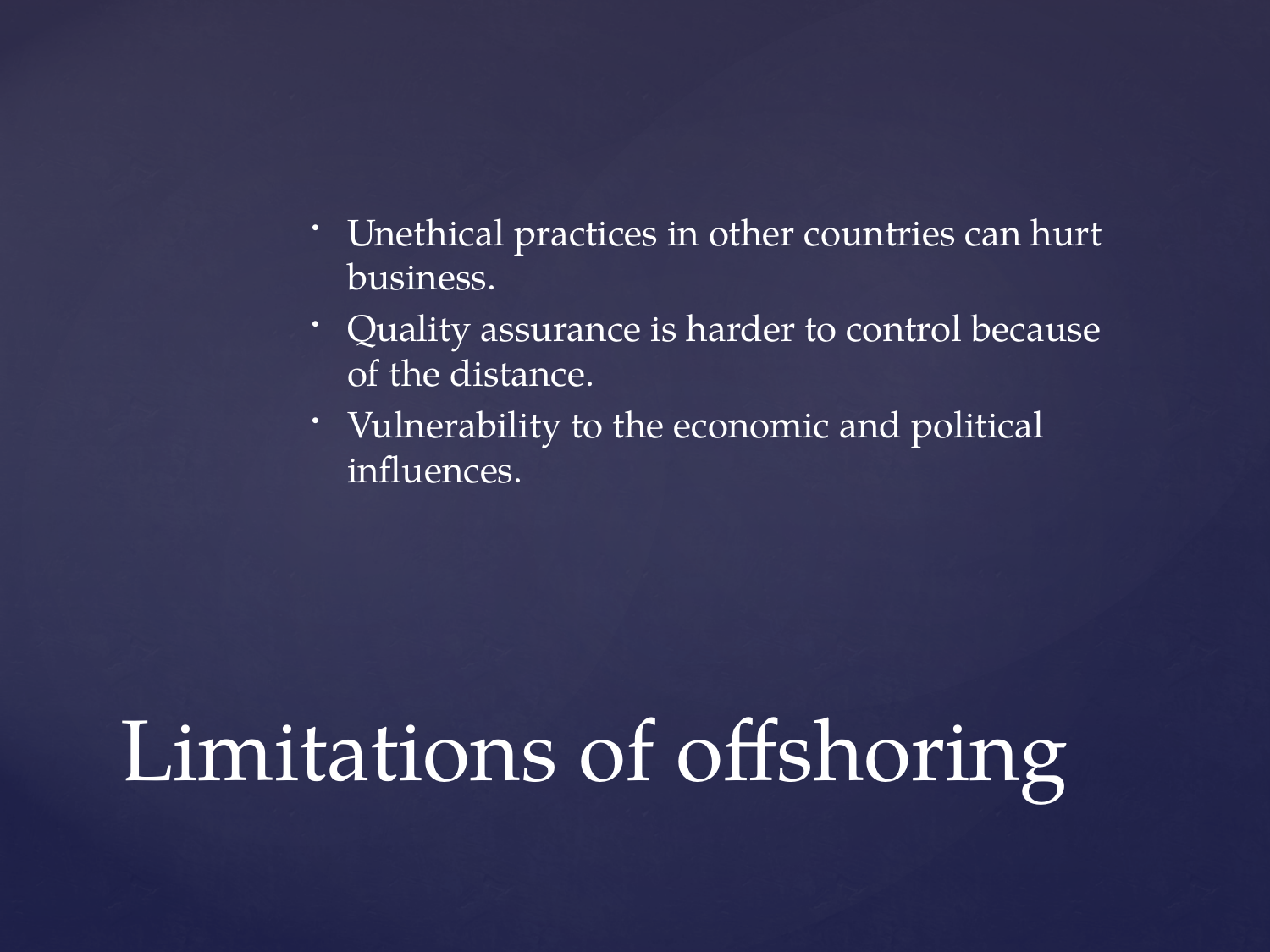

Unethical practices in other countries can hurt business.
Quality assurance is harder to control because of the distance.
Vulnerability to the economic and political influences.
# Limitations of offshoring